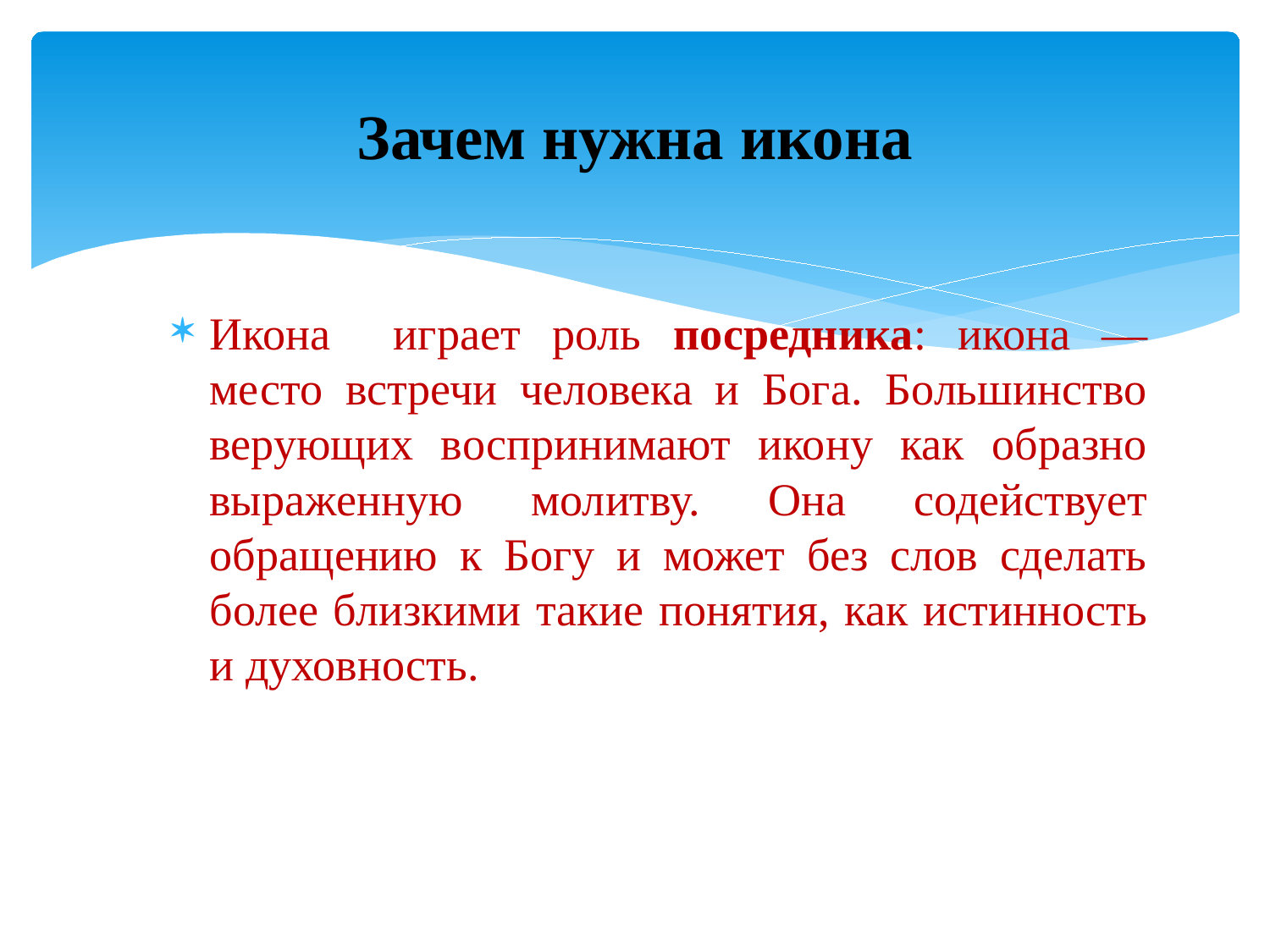

# Зачем нужна икона

Икона  играет роль посредника: икона — место встречи человека и Бога. Большинство верующих воспринимают икону как образно выраженную молитву. Она содействует обращению к Богу и может без слов сделать более близкими такие понятия, как истинность и духовность.